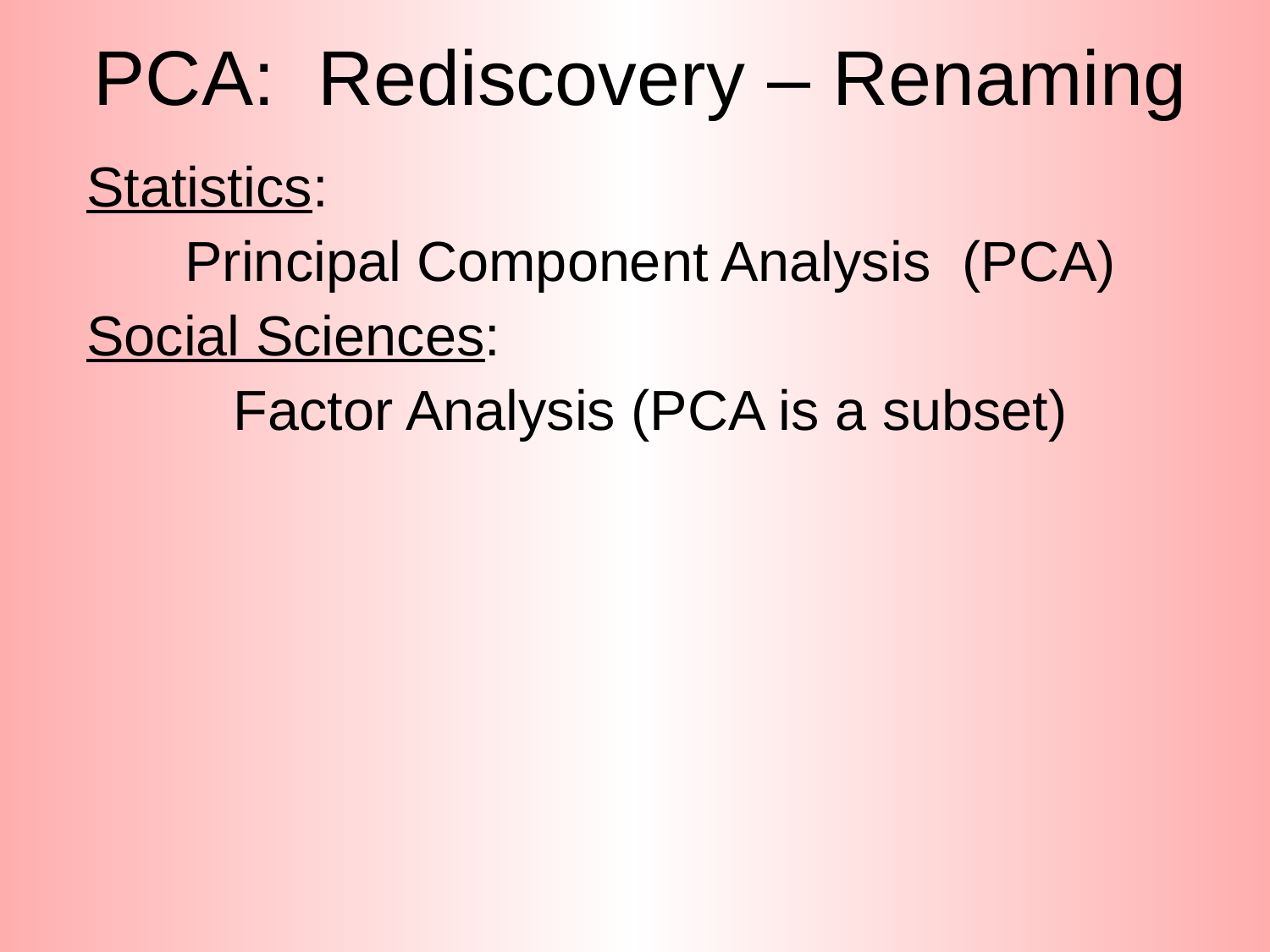

# PCA:  Rediscovery – Renaming
Statistics:
Principal Component Analysis  (PCA)
Social Sciences:
Factor Analysis (PCA is a subset)